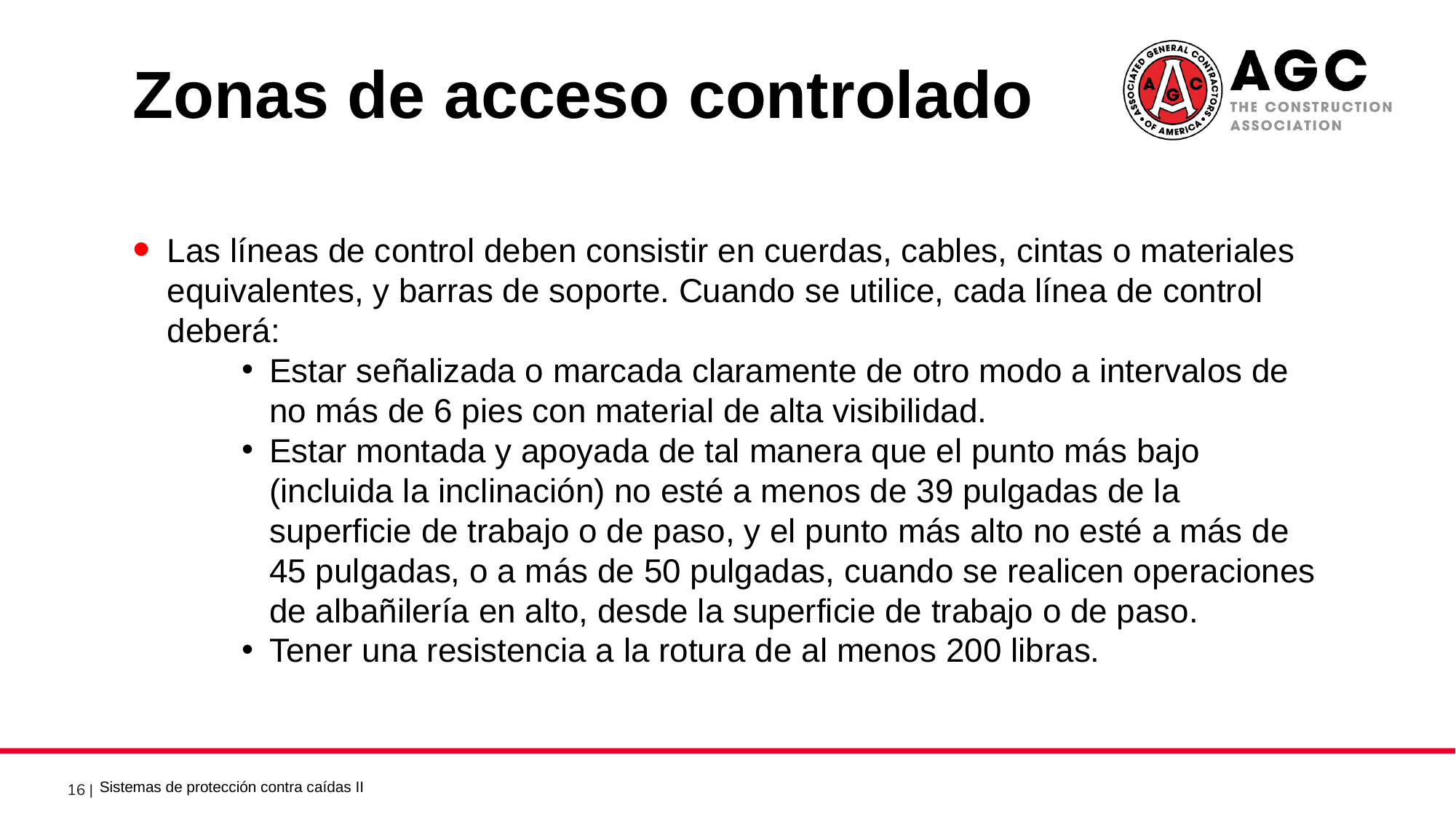

Zonas de acceso controlado 4
Las líneas de control deben consistir en cuerdas, cables, cintas o materiales equivalentes, y barras de soporte. Cuando se utilice, cada línea de control deberá:
Estar señalizada o marcada claramente de otro modo a intervalos de no más de 6 pies con material de alta visibilidad.
Estar montada y apoyada de tal manera que el punto más bajo (incluida la inclinación) no esté a menos de 39 pulgadas de la superficie de trabajo o de paso, y el punto más alto no esté a más de 45 pulgadas, o a más de 50 pulgadas, cuando se realicen operaciones de albañilería en alto, desde la superficie de trabajo o de paso.
Tener una resistencia a la rotura de al menos 200 libras.
Sistemas de protección contra caídas II